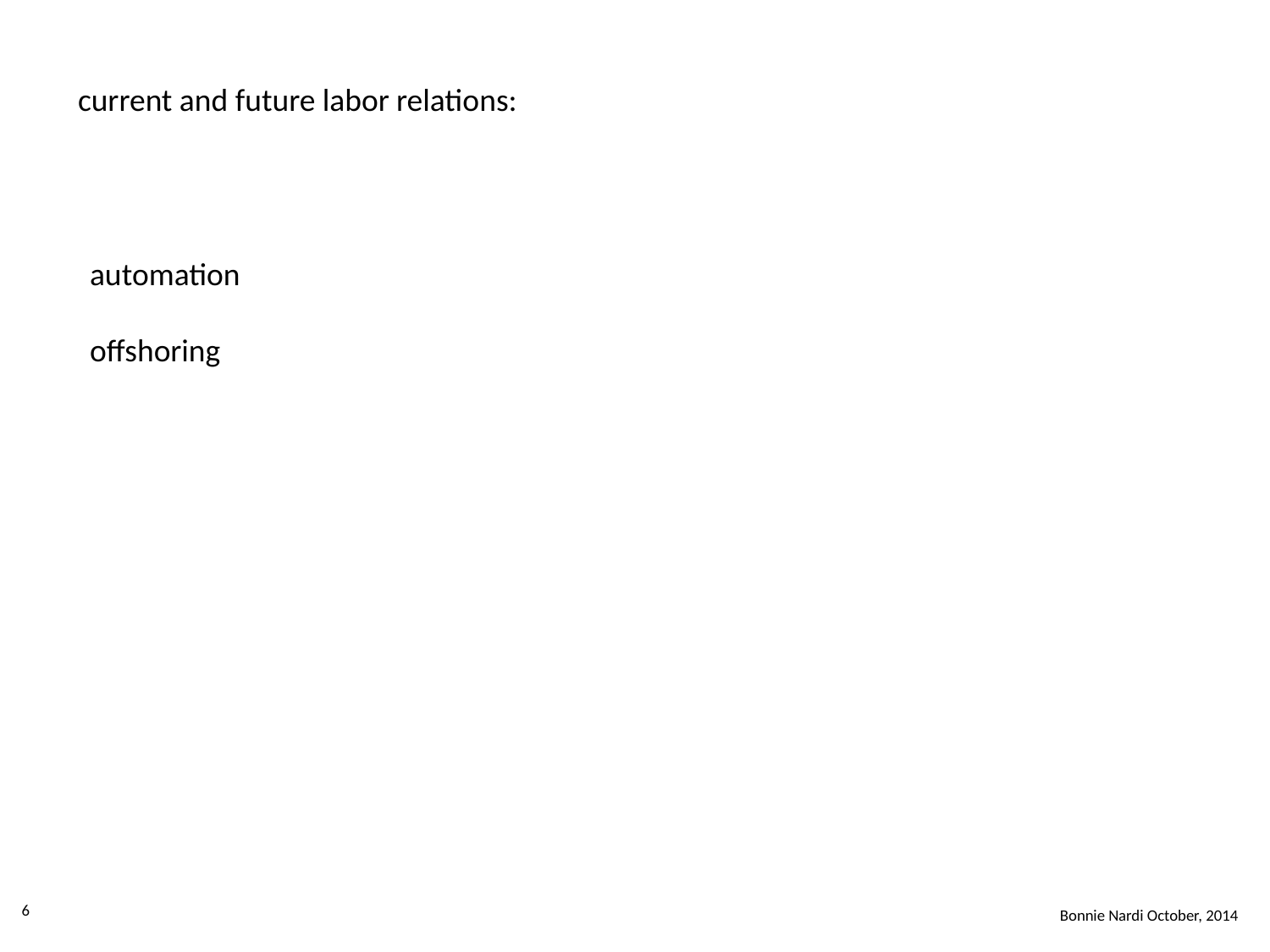

# current and future labor relations:

automation

offshoring

6
Bonnie Nardi October, 2014